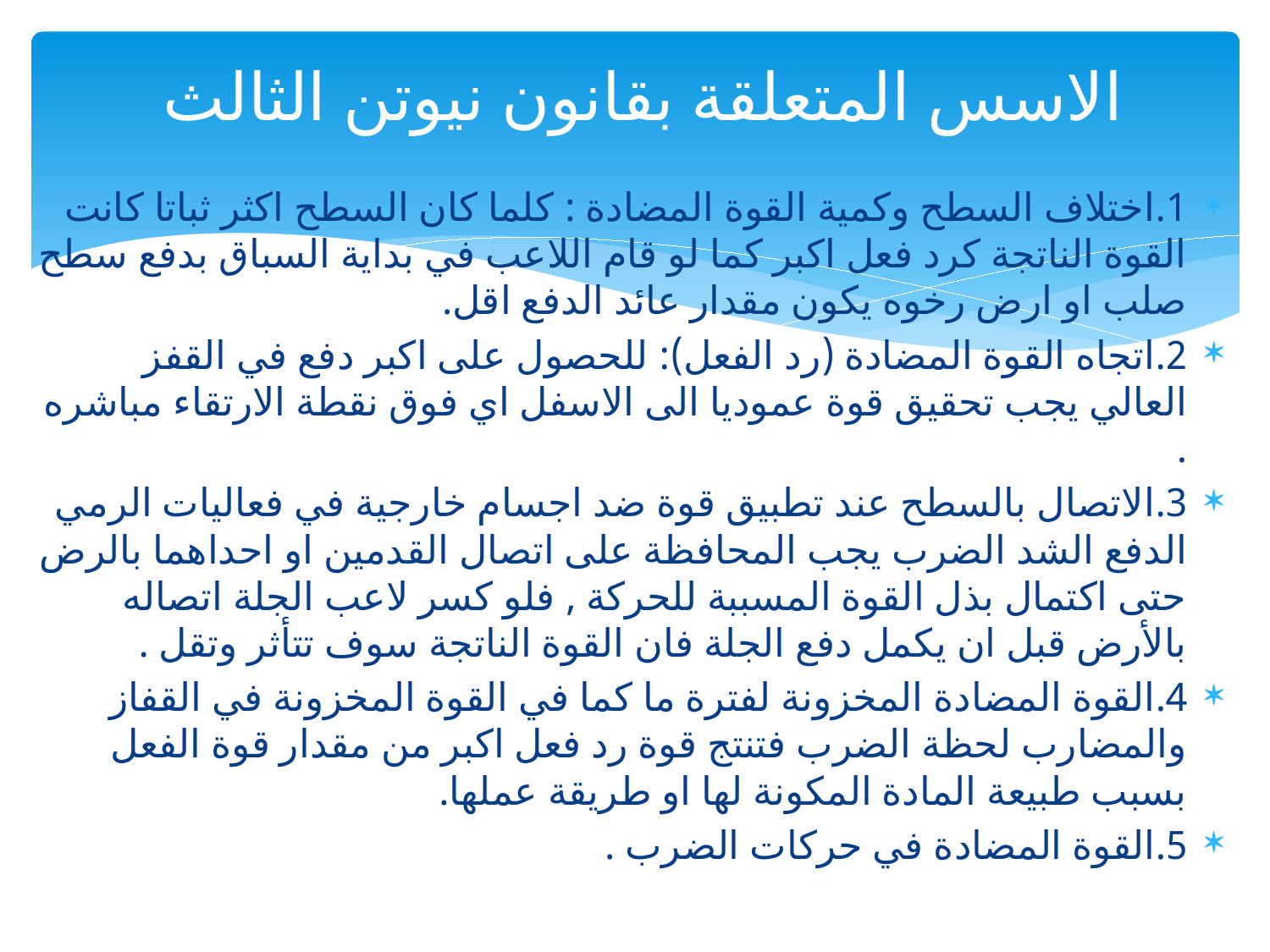

# الاسس المتعلقة بقانون نيوتن الثالث
1.اختلاف السطح وكمية القوة المضادة : كلما كان السطح اكثر ثباتا كانت القوة الناتجة كرد فعل اكبر كما لو قام اللاعب في بداية السباق بدفع سطح صلب او ارض رخوه يكون مقدار عائد الدفع اقل.
2.اتجاه القوة المضادة (رد الفعل): للحصول على اكبر دفع في القفز العالي يجب تحقيق قوة عموديا الى الاسفل اي فوق نقطة الارتقاء مباشره .
3.الاتصال بالسطح عند تطبيق قوة ضد اجسام خارجية في فعاليات الرمي الدفع الشد الضرب يجب المحافظة على اتصال القدمين او احداهما بالرض حتى اكتمال بذل القوة المسببة للحركة , فلو كسر لاعب الجلة اتصاله بالأرض قبل ان يكمل دفع الجلة فان القوة الناتجة سوف تتأثر وتقل .
4.القوة المضادة المخزونة لفترة ما كما في القوة المخزونة في القفاز والمضارب لحظة الضرب فتنتج قوة رد فعل اكبر من مقدار قوة الفعل بسبب طبيعة المادة المكونة لها او طريقة عملها.
5.القوة المضادة في حركات الضرب .